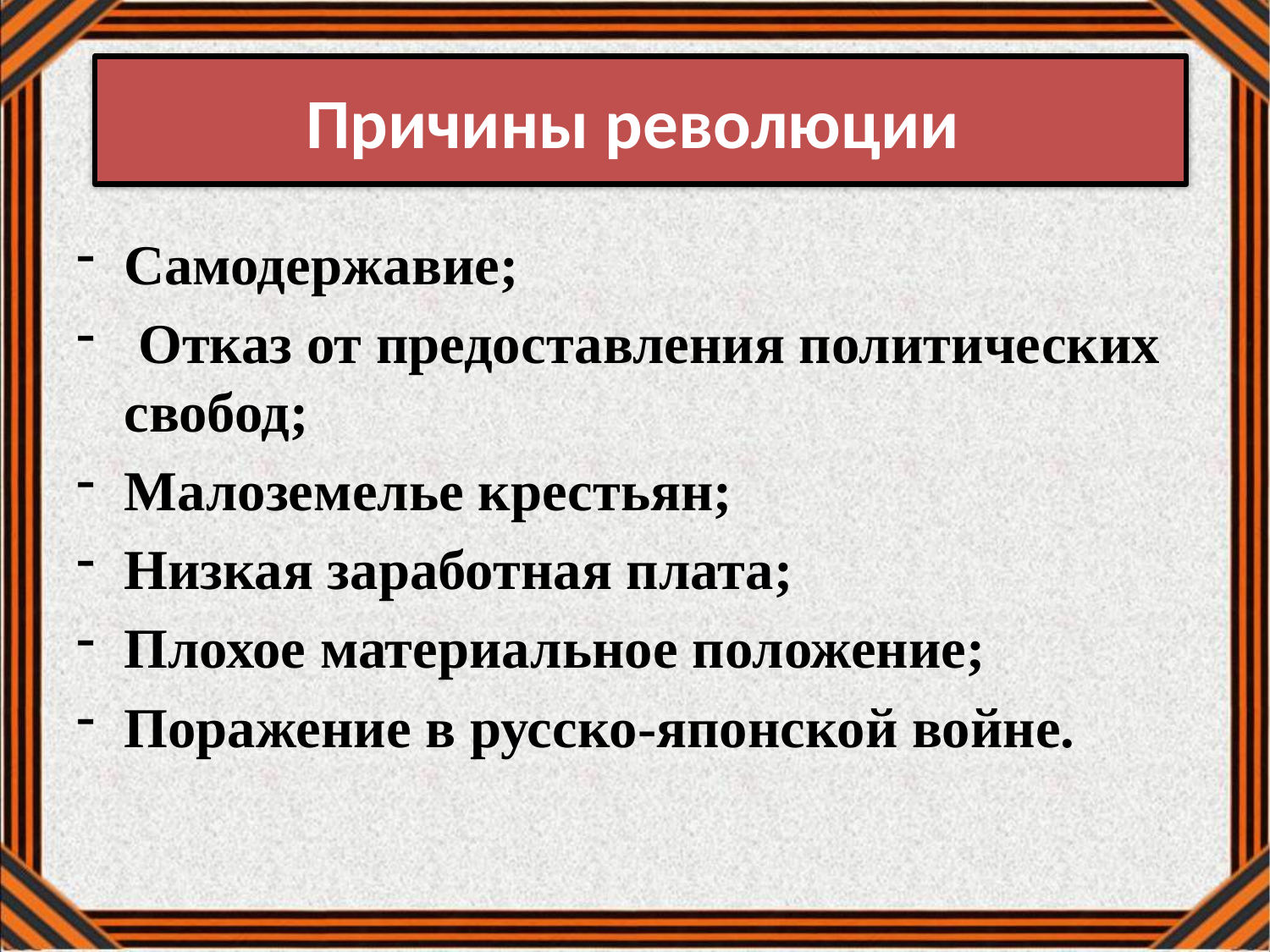

# Причины революции
Самодержавие;
 Отказ от предоставления политических свобод;
Малоземелье крестьян;
Низкая заработная плата;
Плохое материальное положение;
Поражение в русско-японской войне.